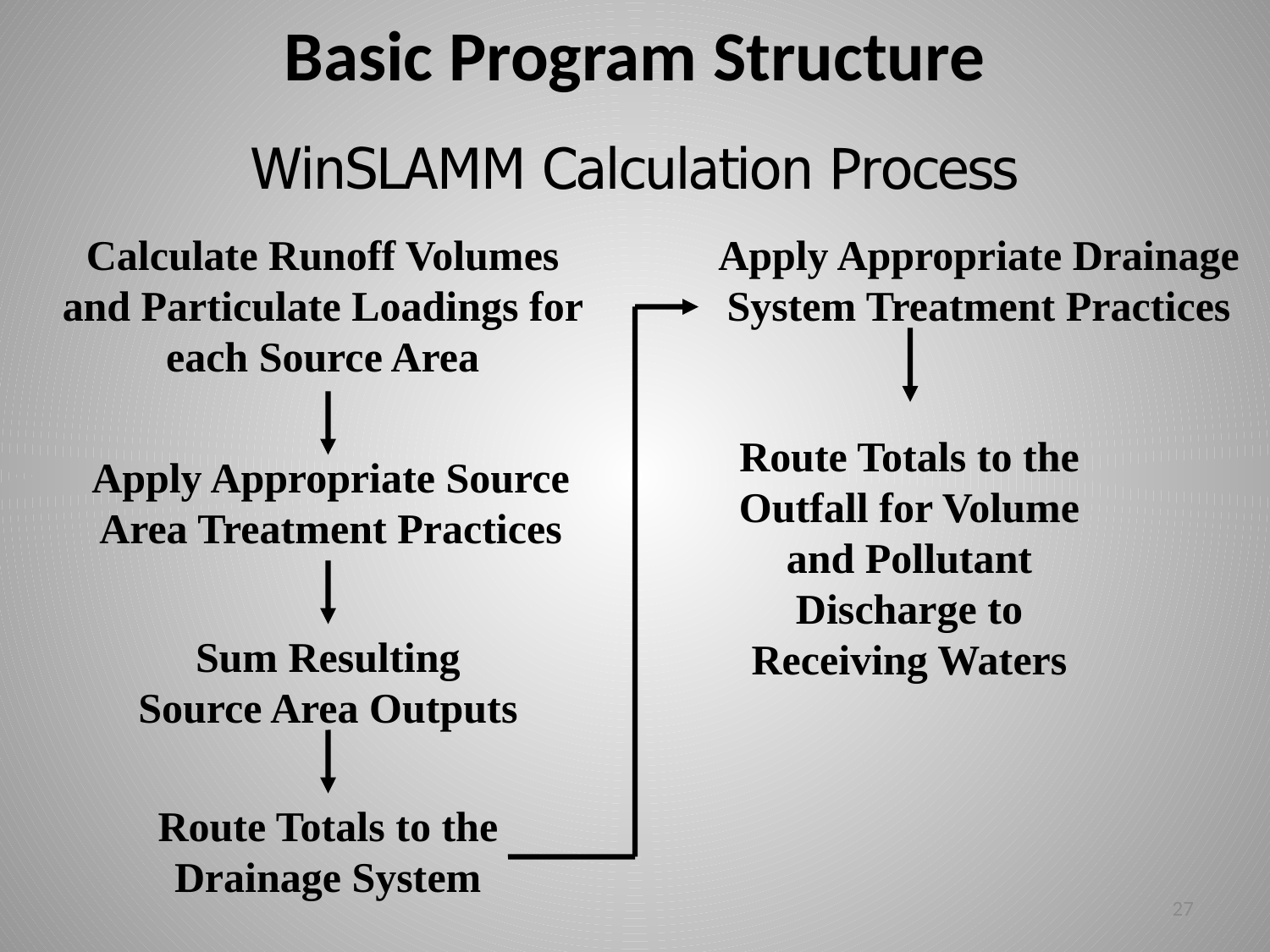

# Basic Program Structure
WinSLAMM Calculation Process
Calculate Runoff Volumes and Particulate Loadings for each Source Area
Apply Appropriate Drainage System Treatment Practices

Route Totals to the Outfall for Volume and Pollutant Discharge to Receiving Waters
Apply Appropriate Source Area Treatment Practices

Sum Resulting Source Area Outputs

Route Totals to the Drainage System

27